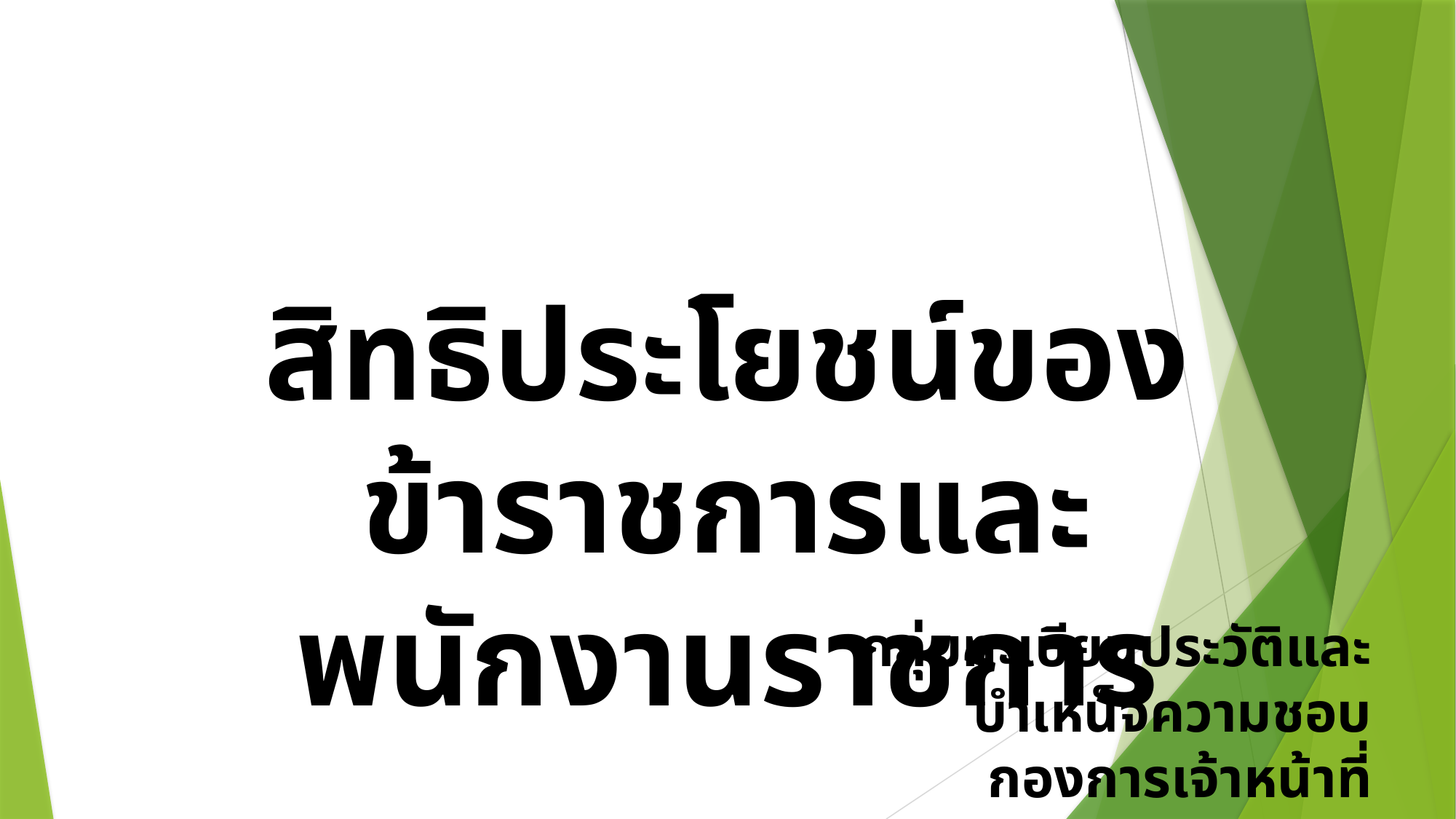

สิทธิประโยชน์ของข้าราชการและพนักงานราชการ
กลุ่มทะเบียนประวัติและบำเหน็จความชอบ
กองการเจ้าหน้าที่